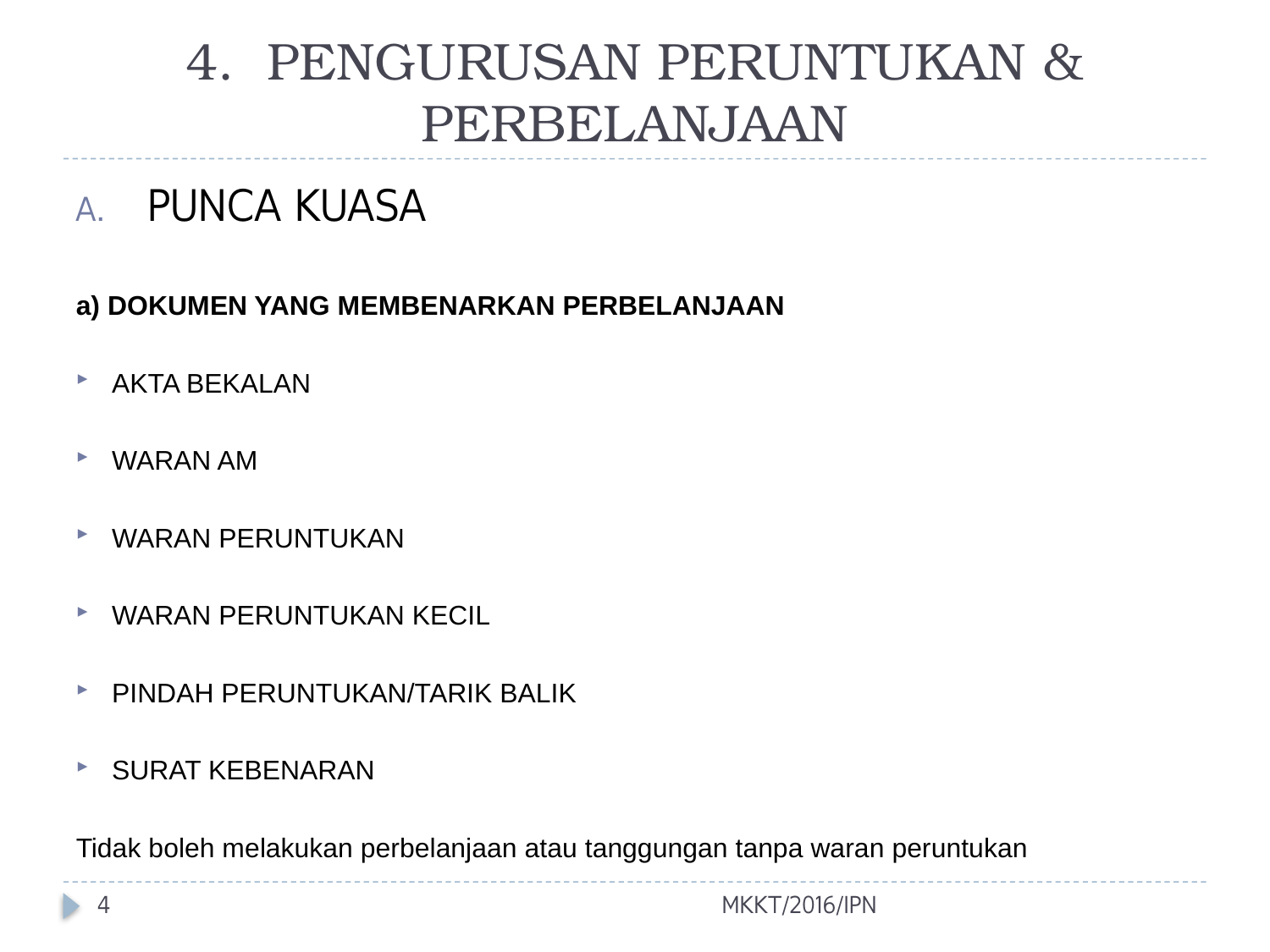

# 4.  PENGURUSAN PERUNTUKAN & PERBELANJAAN
PUNCA KUASA

a) DOKUMEN YANG MEMBENARKAN PERBELANJAAN

AKTA BEKALAN

WARAN AM

WARAN PERUNTUKAN

WARAN PERUNTUKAN KECIL

PINDAH PERUNTUKAN/TARIK BALIK

SURAT KEBENARAN

Tidak boleh melakukan perbelanjaan atau tanggungan tanpa waran peruntukan
4
MKKT/2016/IPN